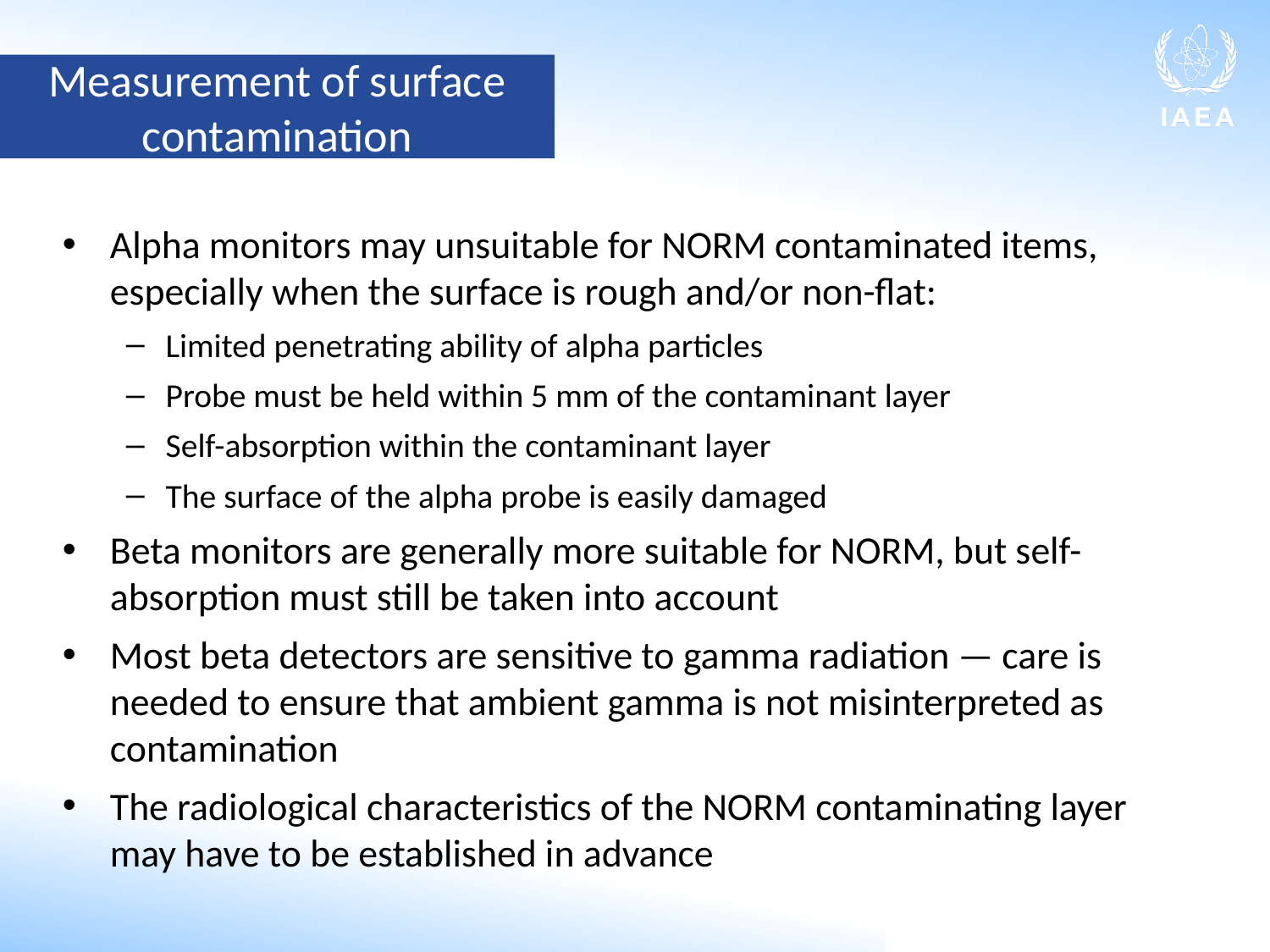

Measurement of surface contamination
Alpha monitors may unsuitable for NORM contaminated items, especially when the surface is rough and/or non-flat:
Limited penetrating ability of alpha particles
Probe must be held within 5 mm of the contaminant layer
Self-absorption within the contaminant layer
The surface of the alpha probe is easily damaged
Beta monitors are generally more suitable for NORM, but self-absorption must still be taken into account
Most beta detectors are sensitive to gamma radiation — care is needed to ensure that ambient gamma is not misinterpreted as contamination
The radiological characteristics of the NORM contaminating layer may have to be established in advance